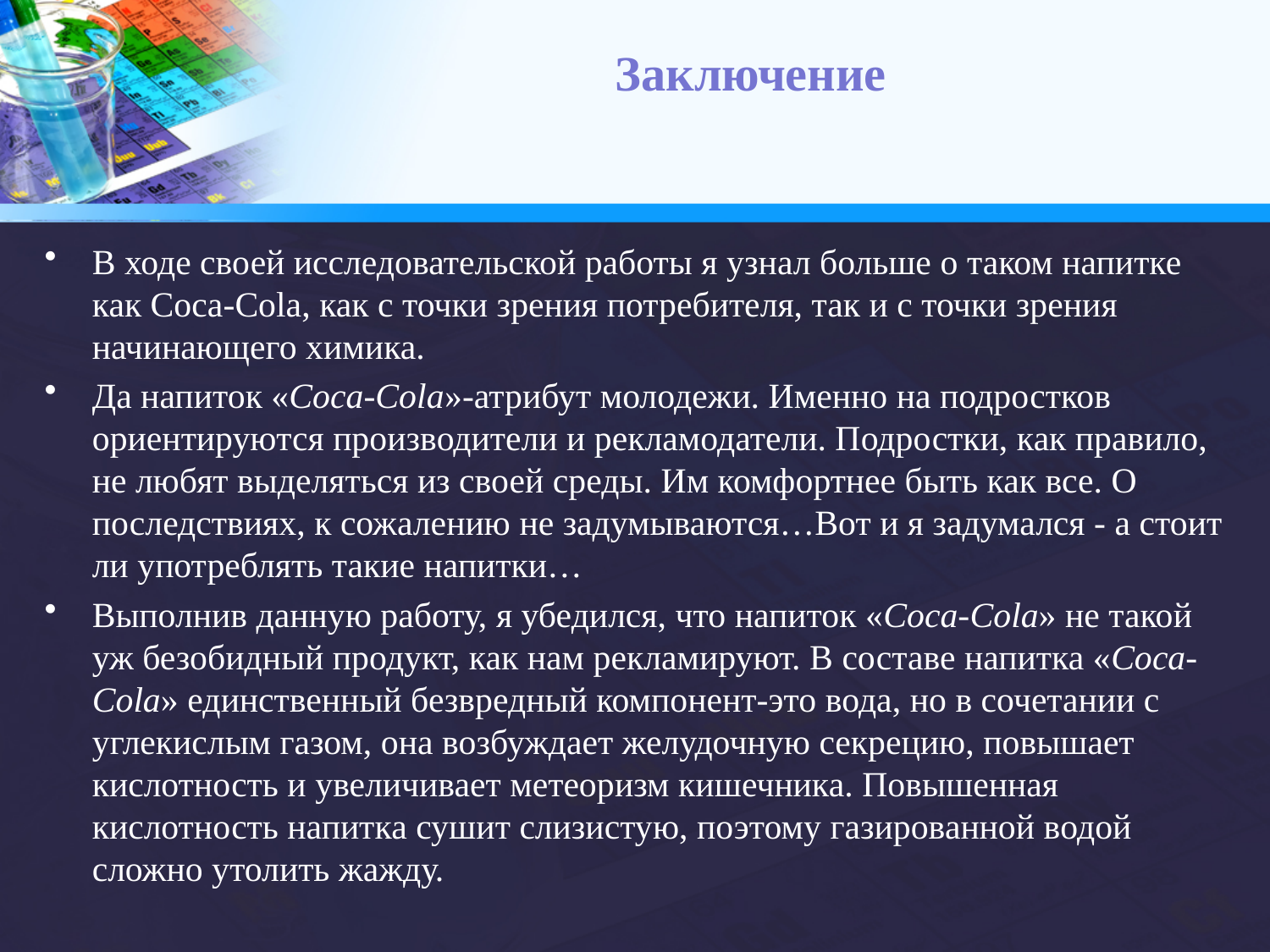

# Заключение
В ходе своей исследовательской работы я узнал больше о таком напитке как Coca-Cola, как с точки зрения потребителя, так и с точки зрения начинающего химика.
Да напиток «Coca-Cola»-атрибут молодежи. Именно на подростков ориентируются производители и рекламодатели. Подростки, как правило, не любят выделяться из своей среды. Им комфортнее быть как все. О последствиях, к сожалению не задумываются…Вот и я задумался - а стоит ли употреблять такие напитки…
Выполнив данную работу, я убедился, что напиток «Coca-Cola» не такой уж безобидный продукт, как нам рекламируют. В составе напитка «Coca-Cola» единственный безвредный компонент-это вода, но в сочетании с углекислым газом, она возбуждает желудочную секрецию, повышает кислотность и увеличивает метеоризм кишечника. Повышенная кислотность напитка сушит слизистую, поэтому газированной водой сложно утолить жажду.